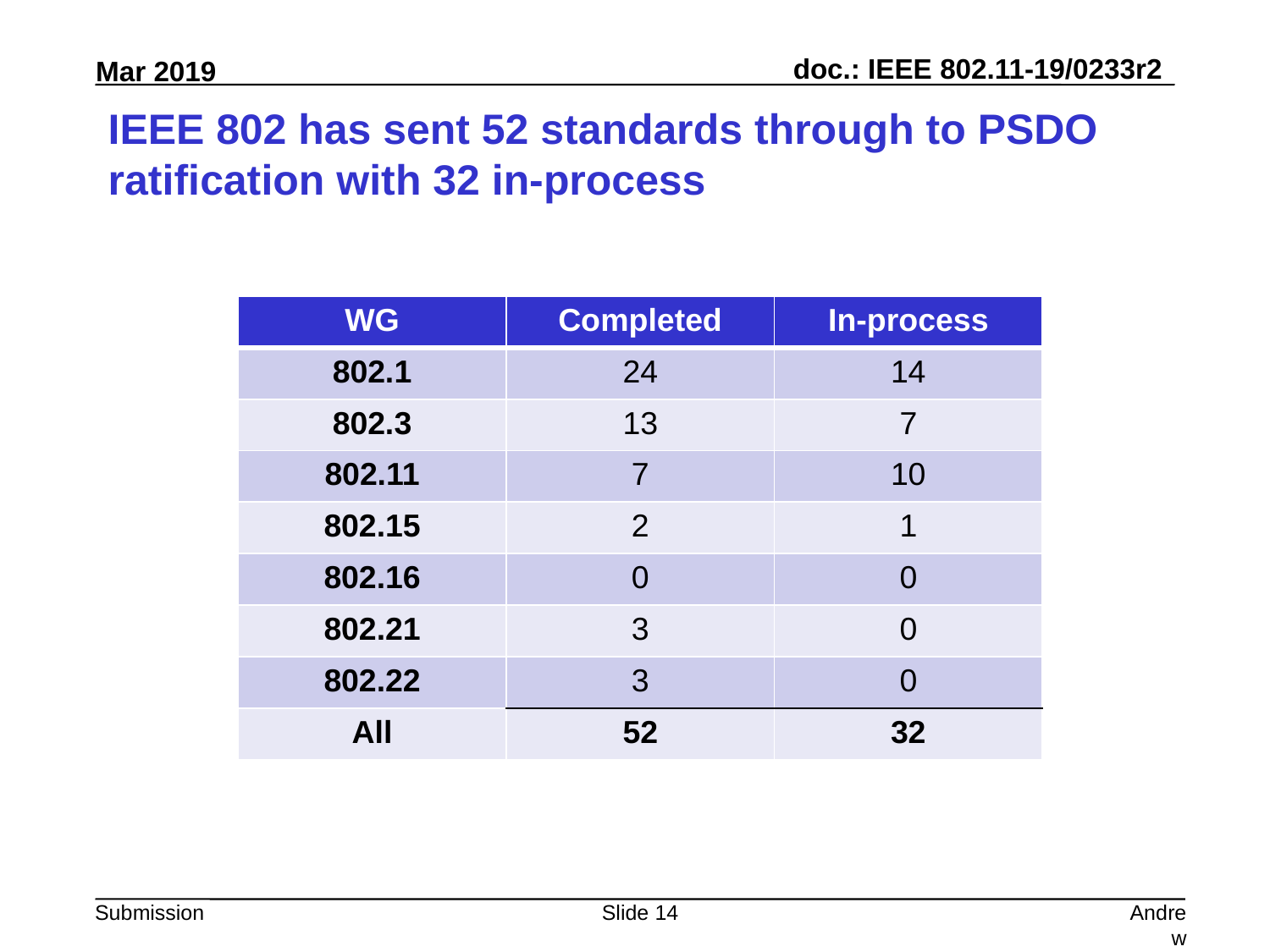

# IEEE 802 has sent 52 standards through to PSDO ratification with 32 in-process
| WG | Completed | In-process |
| --- | --- | --- |
| 802.1 | 24 | 14 |
| 802.3 | 13 | 7 |
| 802.11 | 7 | 10 |
| 802.15 | 2 | 1 |
| 802.16 | 0 | 0 |
| 802.21 | 3 | 0 |
| 802.22 | 3 | 0 |
| All | 52 | 32 |
Slide 14
Andrew Myles, Cisco